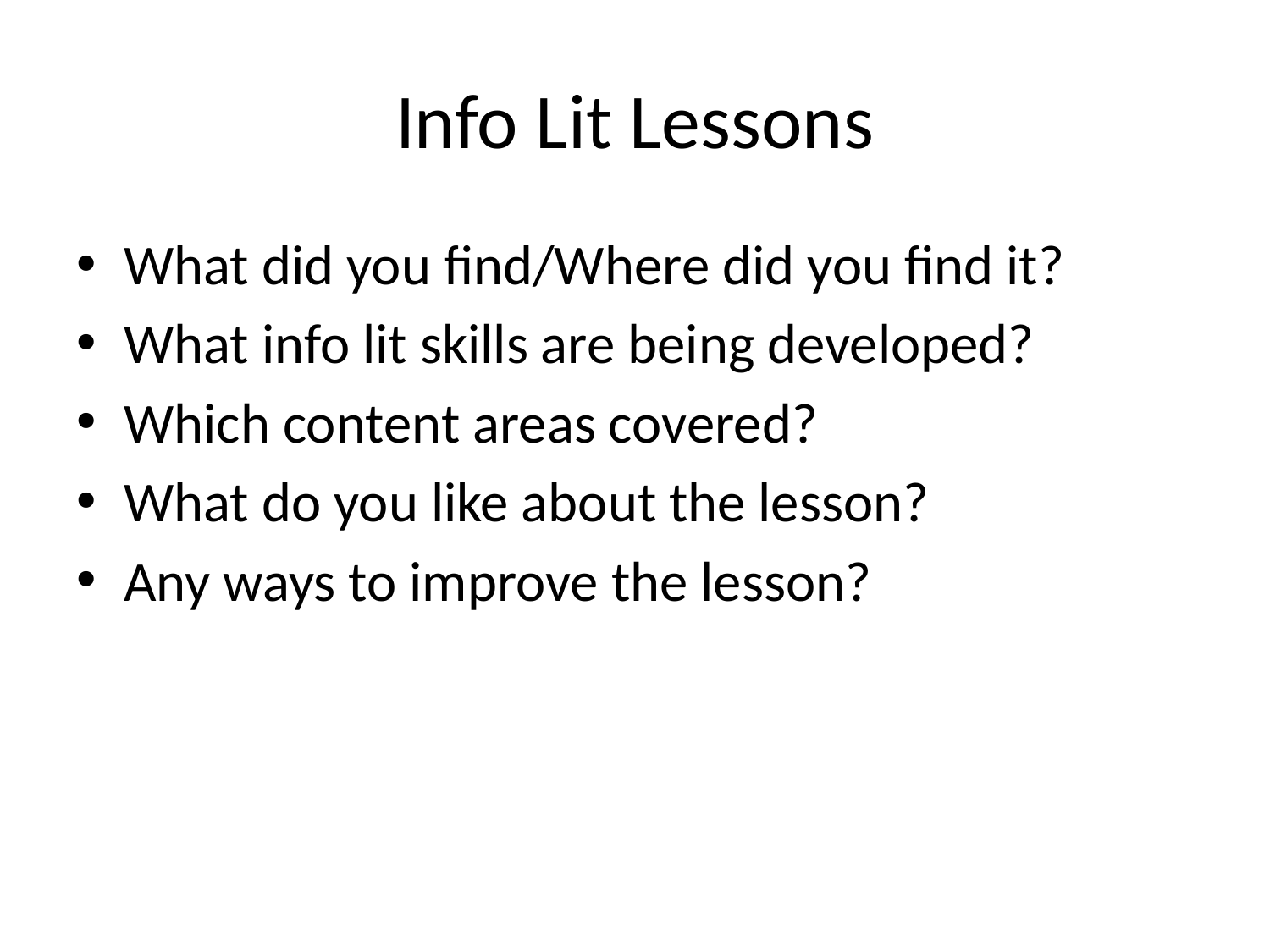

# Info Lit Lessons
What did you find/Where did you find it?
What info lit skills are being developed?
Which content areas covered?
What do you like about the lesson?
Any ways to improve the lesson?